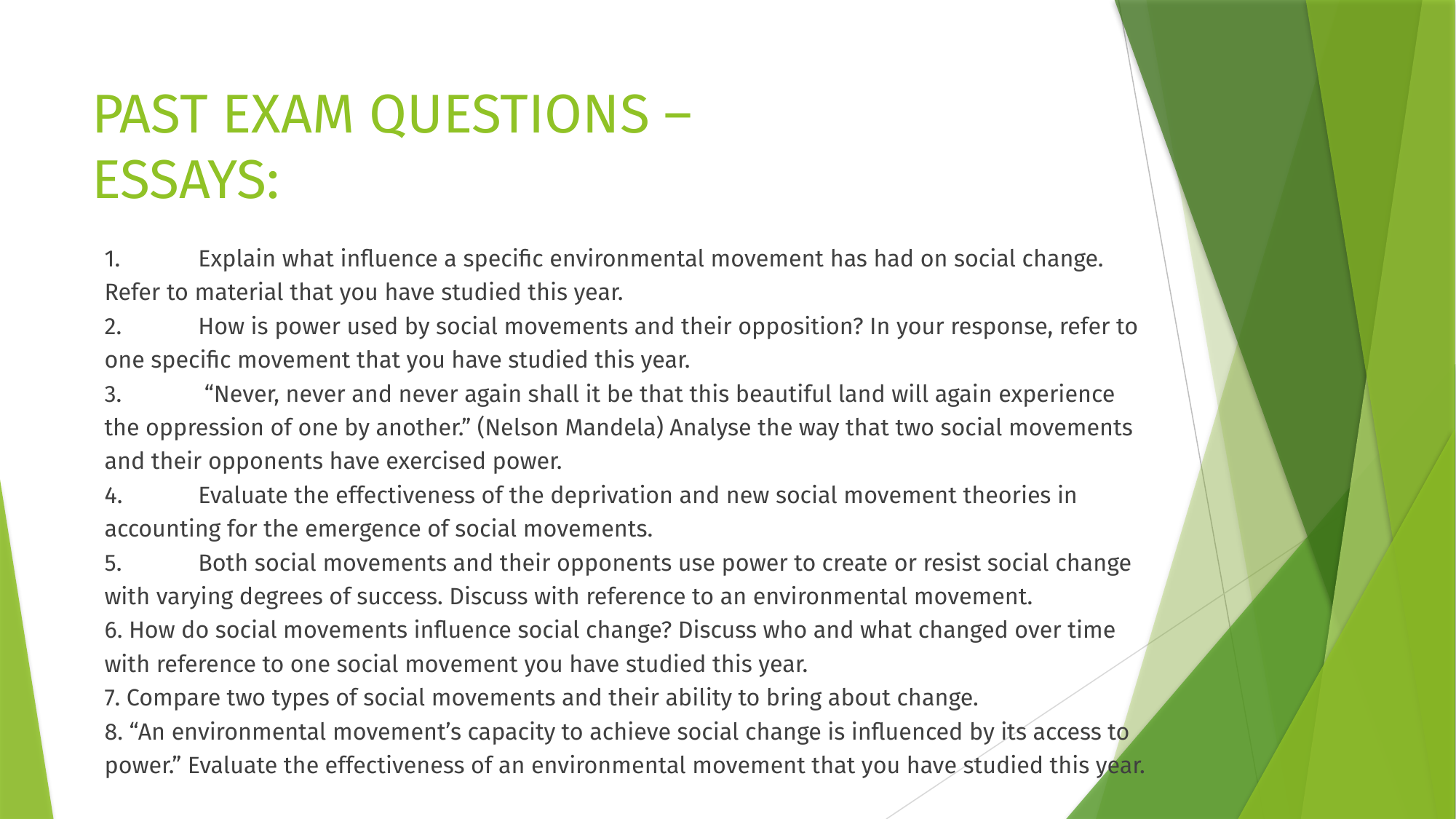

# PAST EXAM QUESTIONS – ESSAYS:

1.	Explain what influence a specific environmental movement has had on social change. Refer to material that you have studied this year.
2.	How is power used by social movements and their opposition? In your response, refer to one specific movement that you have studied this year.
3.	 “Never, never and never again shall it be that this beautiful land will again experience the oppression of one by another.” (Nelson Mandela) Analyse the way that two social movements and their opponents have exercised power.
4.	Evaluate the effectiveness of the deprivation and new social movement theories in accounting for the emergence of social movements.
5.	Both social movements and their opponents use power to create or resist social change with varying degrees of success. Discuss with reference to an environmental movement.
6. How do social movements influence social change? Discuss who and what changed over time with reference to one social movement you have studied this year.
7. Compare two types of social movements and their ability to bring about change.
8. “An environmental movement’s capacity to achieve social change is influenced by its access to power.” Evaluate the effectiveness of an environmental movement that you have studied this year.